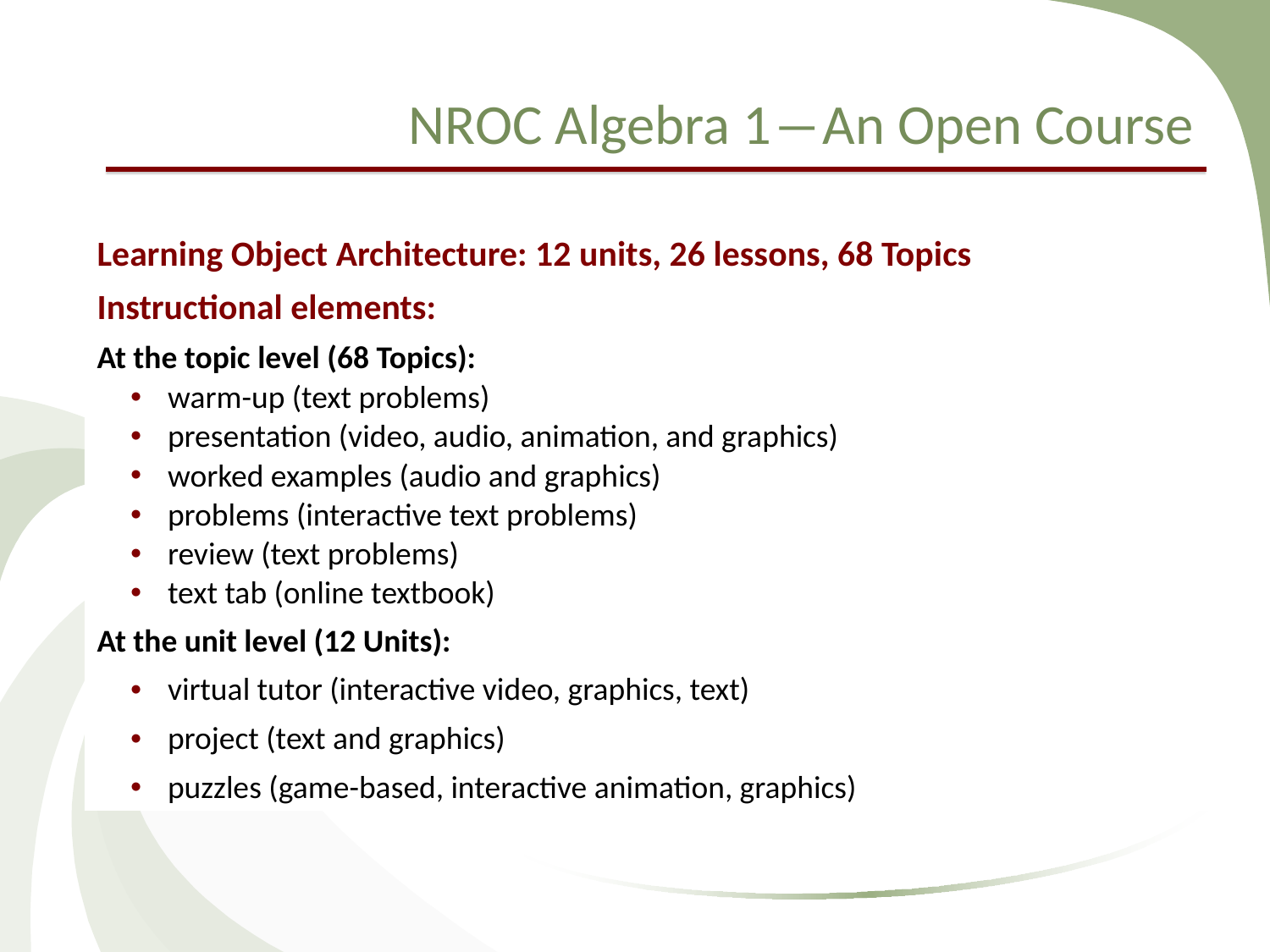

NROC Algebra 1―An Open Course
Developmental Math Curriculum
Learning Object Architecture: 12 units, 26 lessons, 68 Topics
Instructional elements:
At the topic level (68 Topics):
 warm-up (text problems)
 presentation (video, audio, animation, and graphics)
 worked examples (audio and graphics)
 problems (interactive text problems)
 review (text problems)
 text tab (online textbook)
At the unit level (12 Units):
 virtual tutor (interactive video, graphics, text)
 project (text and graphics)
 puzzles (game-based, interactive animation, graphics)